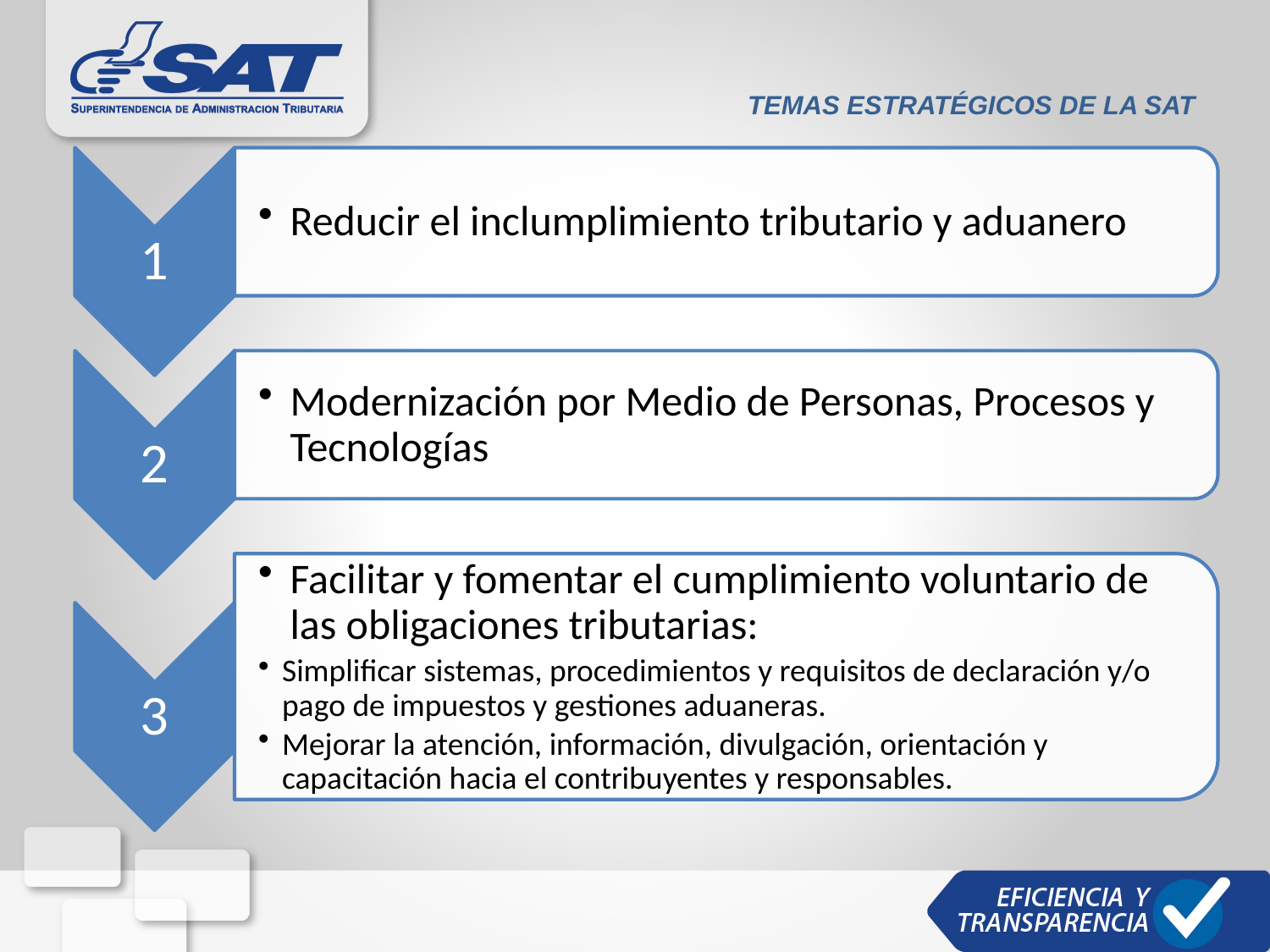

# TEMAS ESTRATÉGICOS DE LA SAT
1
Reducir el inclumplimiento tributario y aduanero
2
Modernización por Medio de Personas, Procesos y Tecnologías
3
Facilitar y fomentar el cumplimiento voluntario de las obligaciones tributarias:
Simplificar sistemas, procedimientos y requisitos de declaración y/o pago de impuestos y gestiones aduaneras.
Mejorar la atención, información, divulgación, orientación y capacitación hacia el contribuyentes y responsables.